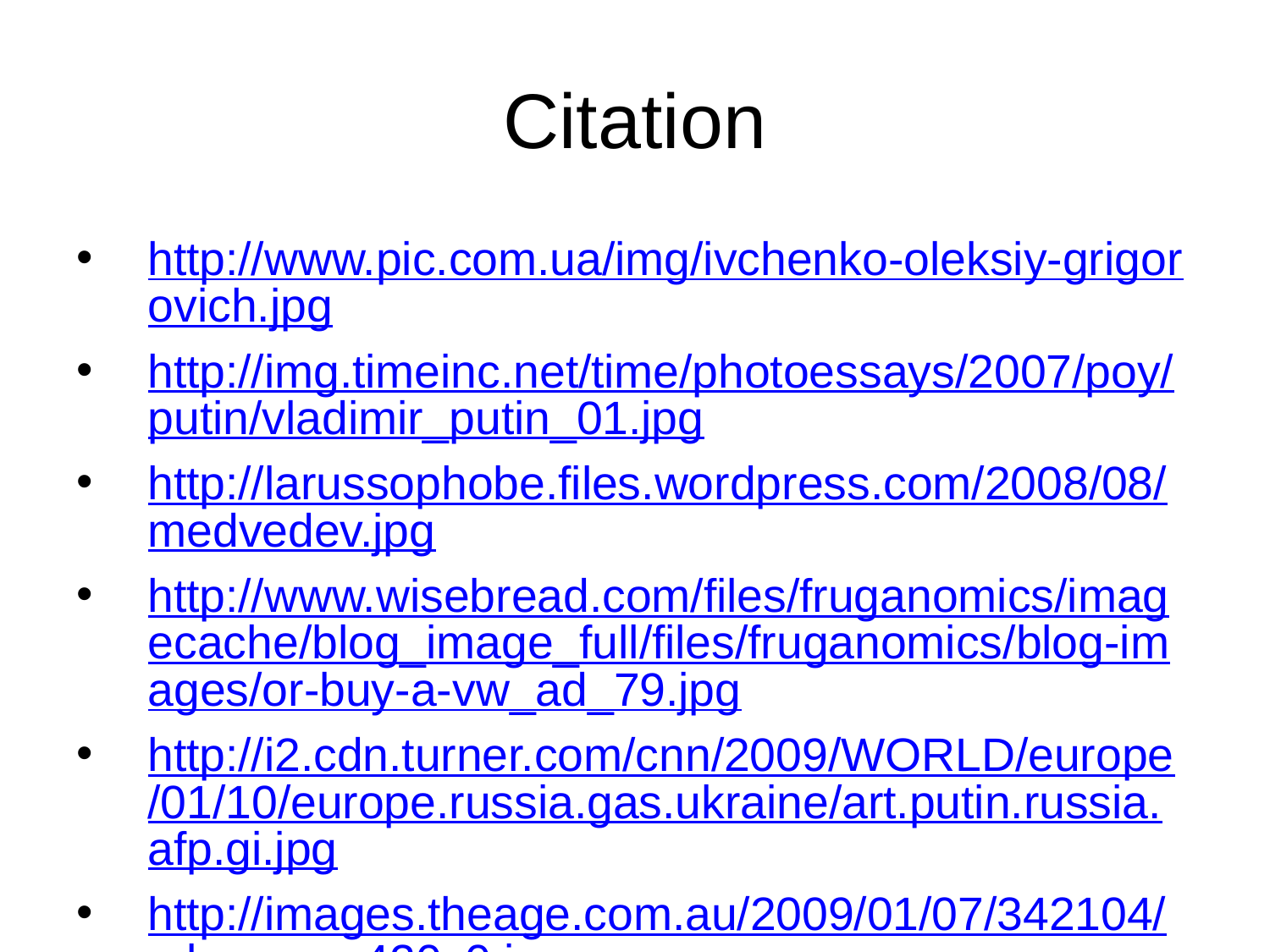

# Citation
http://www.pic.com.ua/img/ivchenko-oleksiy-grigorovich.jpg
http://img.timeinc.net/time/photoessays/2007/poy/putin/vladimir_putin_01.jpg
http://larussophobe.files.wordpress.com/2008/08/medvedev.jpg
http://www.wisebread.com/files/fruganomics/imagecache/blog_image_full/files/fruganomics/blog-images/or-buy-a-vw_ad_79.jpg
http://i2.cdn.turner.com/cnn/2009/WORLD/europe/01/10/europe.russia.gas.ukraine/art.putin.russia.afp.gi.jpg
http://images.theage.com.au/2009/01/07/342104/mbw_gas-420x0.jpg
http://edition.cnn.com/2009/WORLD/europe/01/10/europe.russia.gas.ukraine/index.html#cnnSTCText
http://edition.cnn.com/2009/WORLD/europe/01/05/ukraine.russia.gas.explainer/index.html
http://edition.cnn.com/2009/WORLD/europe/01/06/gazprom.profile/index.html
http://edition.cnn.com/2009/WORLD/europe/01/07/europe.russia.gas/index.html#cnnSTCText